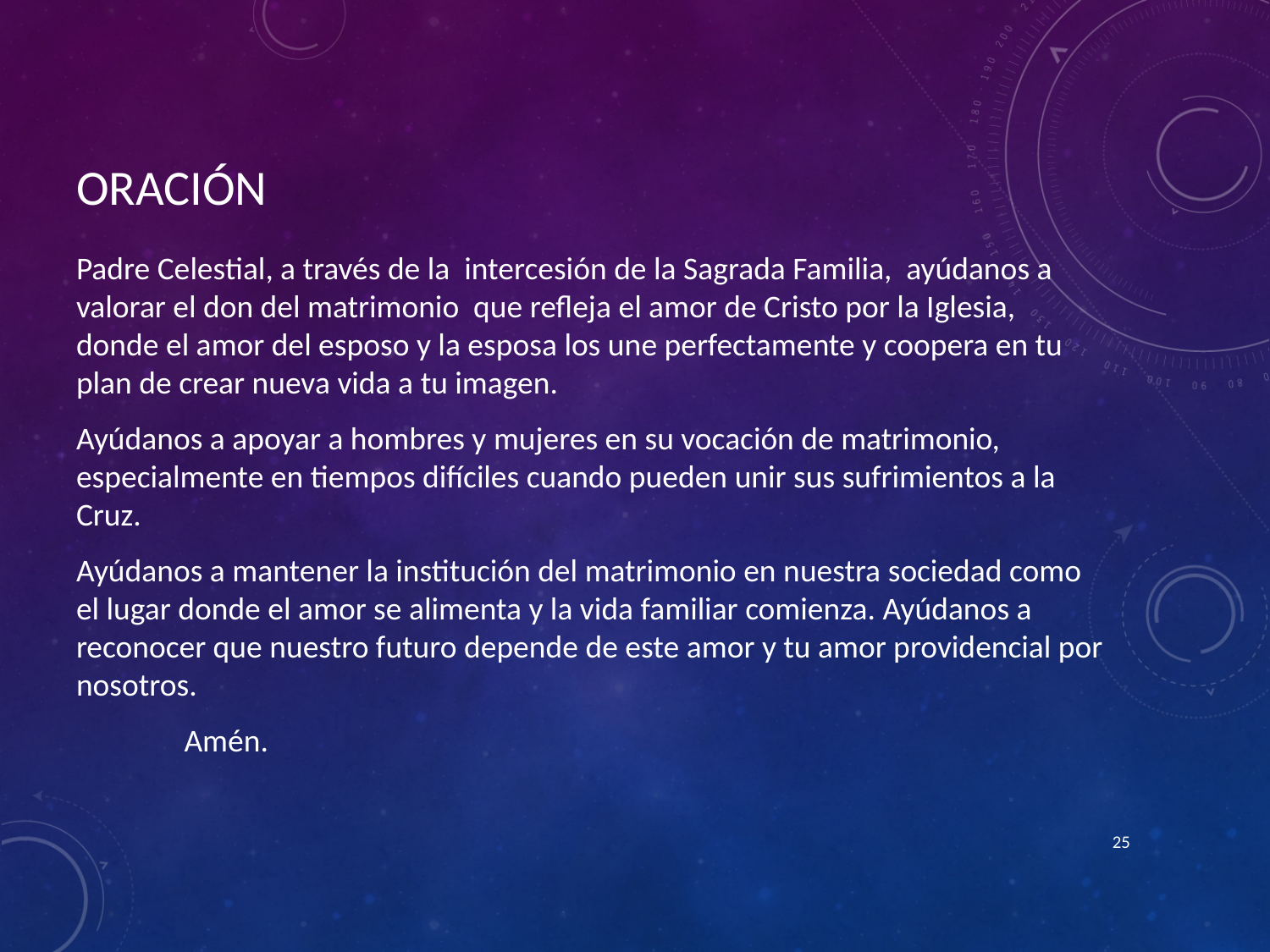

# ORACIÓN
Padre Celestial, a través de la  intercesión de la Sagrada Familia,  ayúdanos a valorar el don del matrimonio  que refleja el amor de Cristo por la Iglesia,  donde el amor del esposo y la esposa los une perfectamente y coopera en tu plan de crear nueva vida a tu imagen.
Ayúdanos a apoyar a hombres y mujeres en su vocación de matrimonio, especialmente en tiempos difíciles cuando pueden unir sus sufrimientos a la Cruz.
Ayúdanos a mantener la institución del matrimonio en nuestra sociedad como el lugar donde el amor se alimenta y la vida familiar comienza. Ayúdanos a reconocer que nuestro futuro depende de este amor y tu amor providencial por nosotros.
               Amén.

25